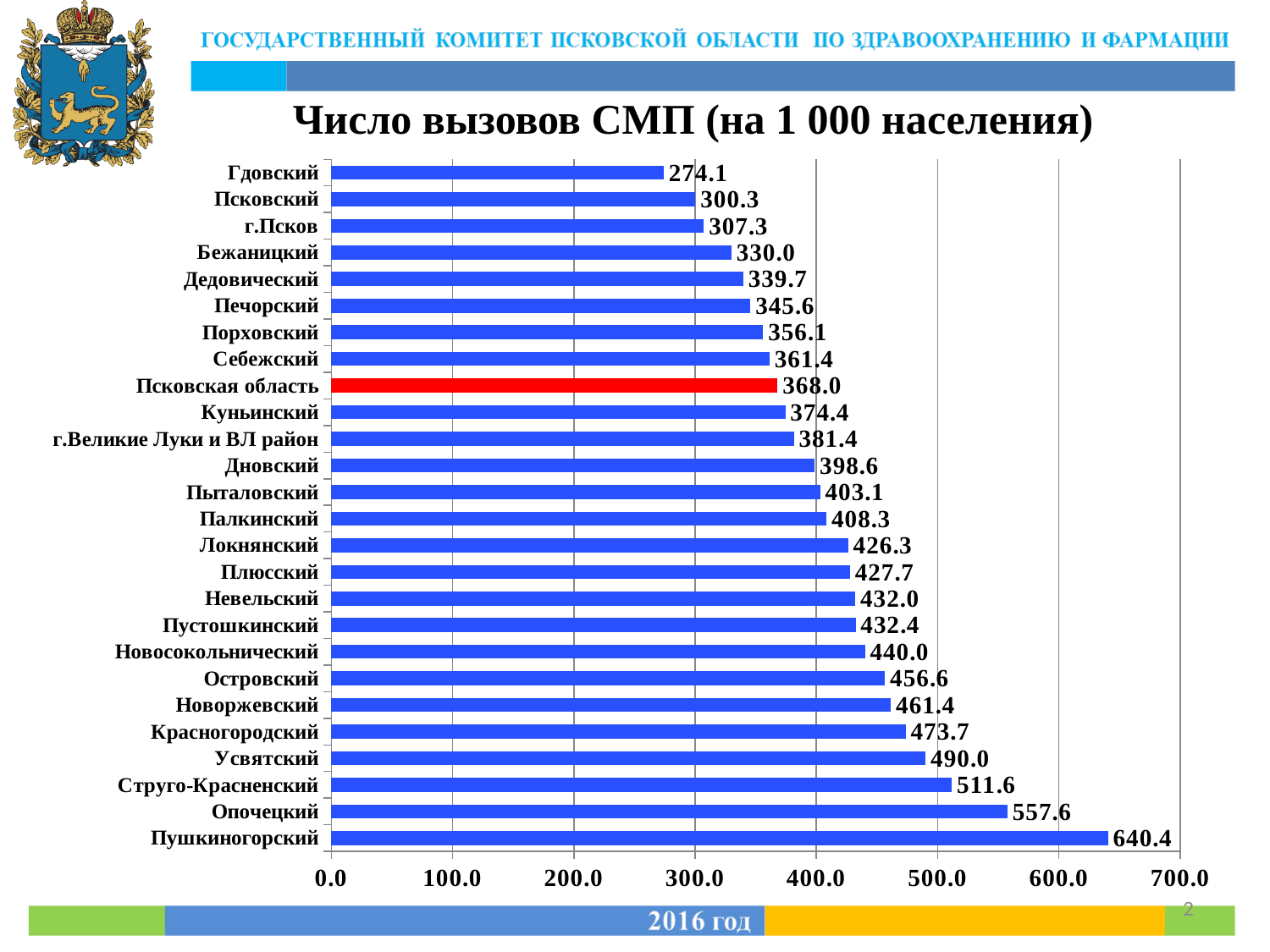

Число вызовов СМП (на 1 000 населения)

### Chart

| Category | Столбец1 |
|---|---|
| Пушкиногорский | 640.4 |
| Опочецкий | 557.6 |
| Струго-Красненский | 511.6 |
| Усвятский | 490.0 |
| Красногородский | 473.7 |
| Новоржевский | 461.4 |
| Островский | 456.6 |
| Новосокольнический | 440.0 |
| Пустошкинский | 432.4 |
| Невельский | 432.0 |
| Плюсский | 427.7 |
| Локнянский | 426.3 |
| Палкинский | 408.3 |
| Пыталовский | 403.1 |
| Дновский | 398.6 |
| г.Великие Луки и ВЛ район | 381.4 |
| Куньинский | 374.4 |
| Псковская область | 368.0 |
| Себежский | 361.4 |
| Порховский | 356.1 |
| Печорский | 345.6 |
| Дедовический | 339.7 |
| Бежаницкий | 330.0 |
| г.Псков | 307.3 |
| Псковский | 300.3 |
| Гдовский | 274.1 |
2